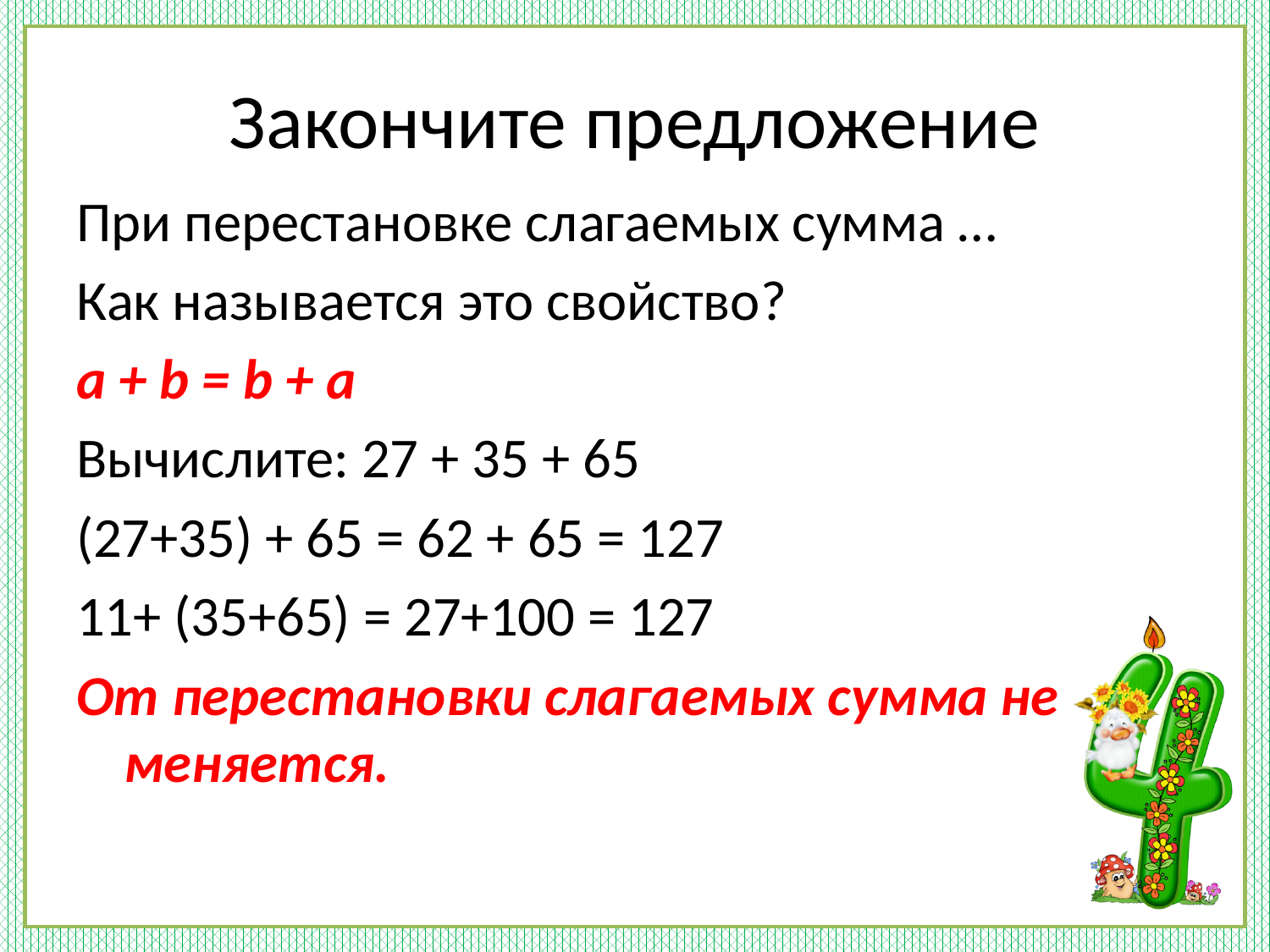

# Закончите предложение
При перестановке слагаемых сумма …
Как называется это свойство?
а + b = b + a
Вычислите: 27 + 35 + 65
(27+35) + 65 = 62 + 65 = 127
11+ (35+65) = 27+100 = 127
От перестановки слагаемых сумма не меняется.